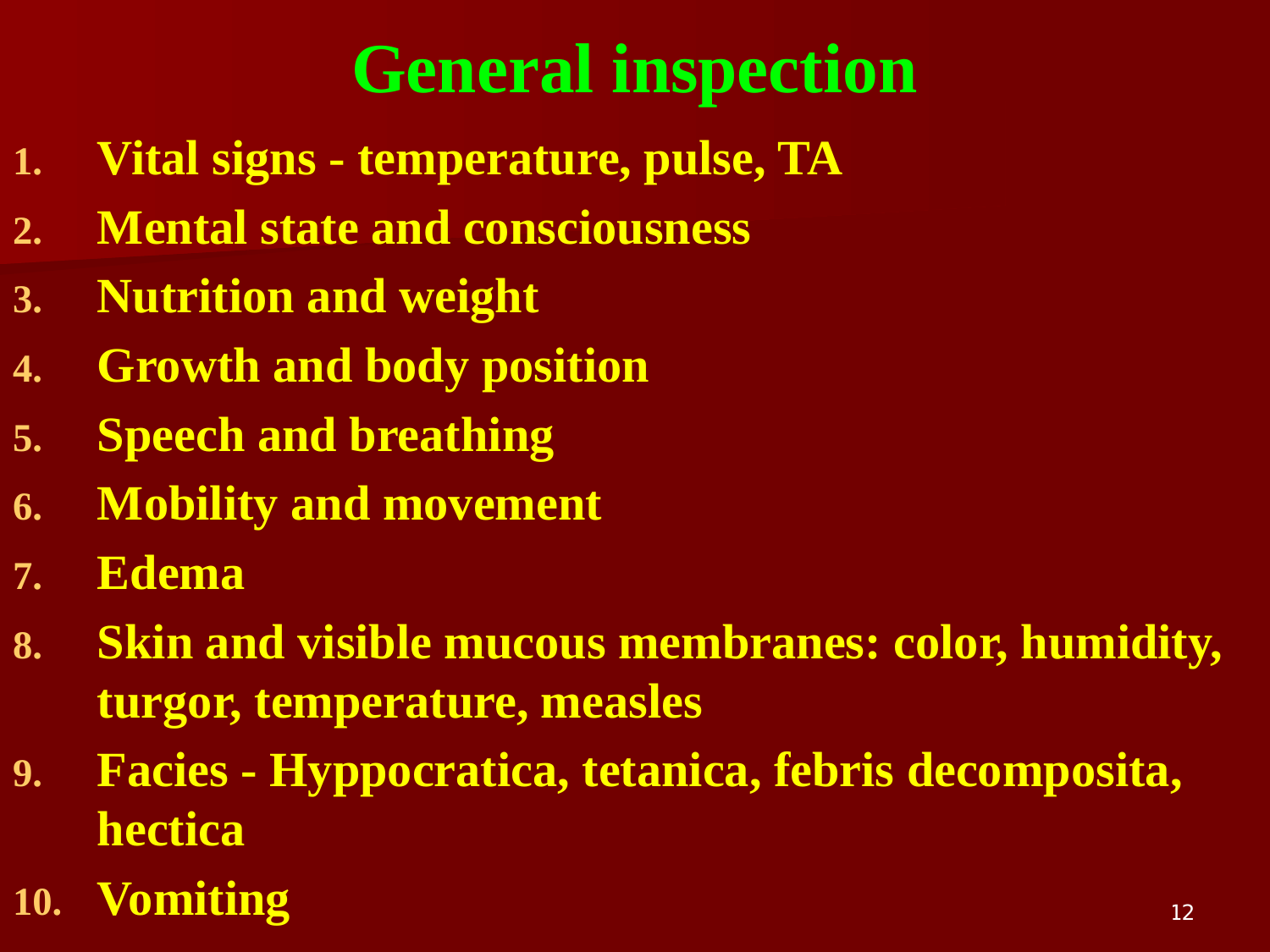

# General inspection
Vital signs - temperature, pulse, TA
Mental state and consciousness
Nutrition and weight
Growth and body position
Speech and breathing
Mobility and movement
Edema
Skin and visible mucous membranes: color, humidity, turgor, temperature, measles
Facies - Hyppocratica, tetanica, febris decomposita, hectica
Vomiting
12